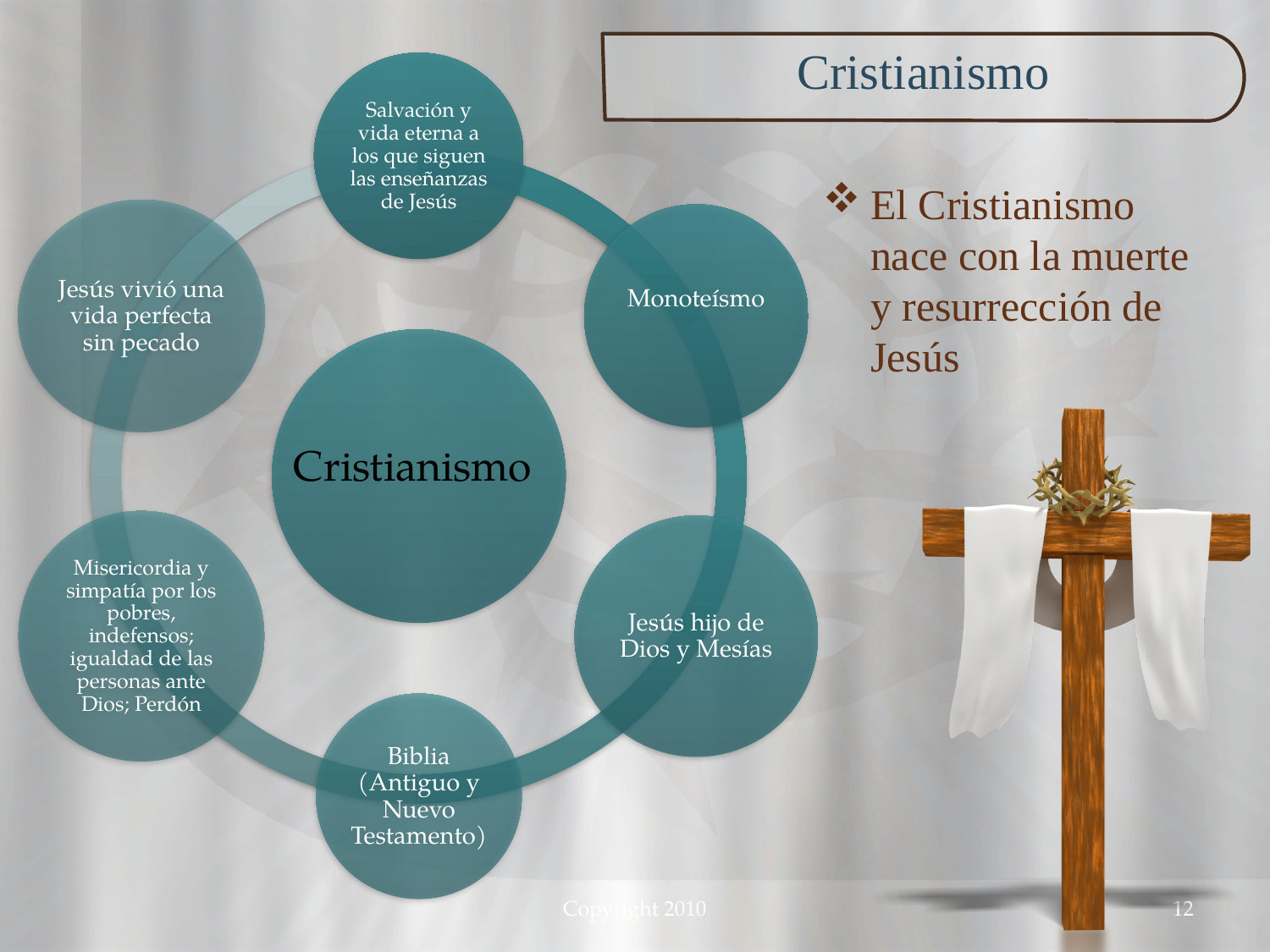

Cristianismo

Salvación y vida eterna a los que siguen las enseñanzas de Jesús
Monoteísmo

Jesús hijo de Dios y Mesías
Biblia (Antiguo y Nuevo Testamento)
Misericordia y simpatía por los pobres, indefensos; igualdad de las personas ante Dios; Perdón
Jesús vivió una vida perfecta sin pecado
El Cristianismo nace con la muerte y resurrección de Jesús

Cristianismo
Copyright 2010
12